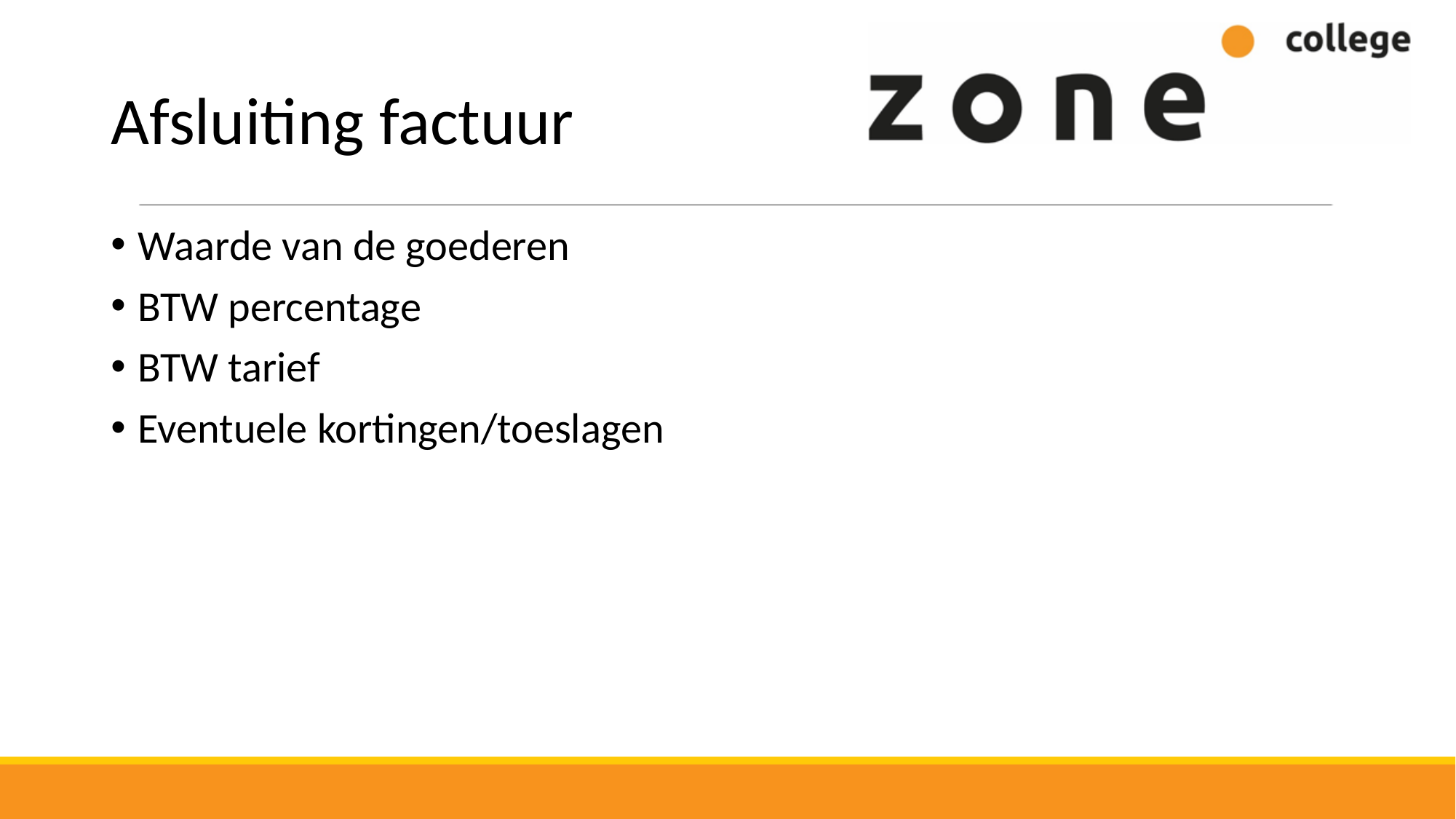

# Afsluiting factuur
Waarde van de goederen
BTW percentage
BTW tarief
Eventuele kortingen/toeslagen